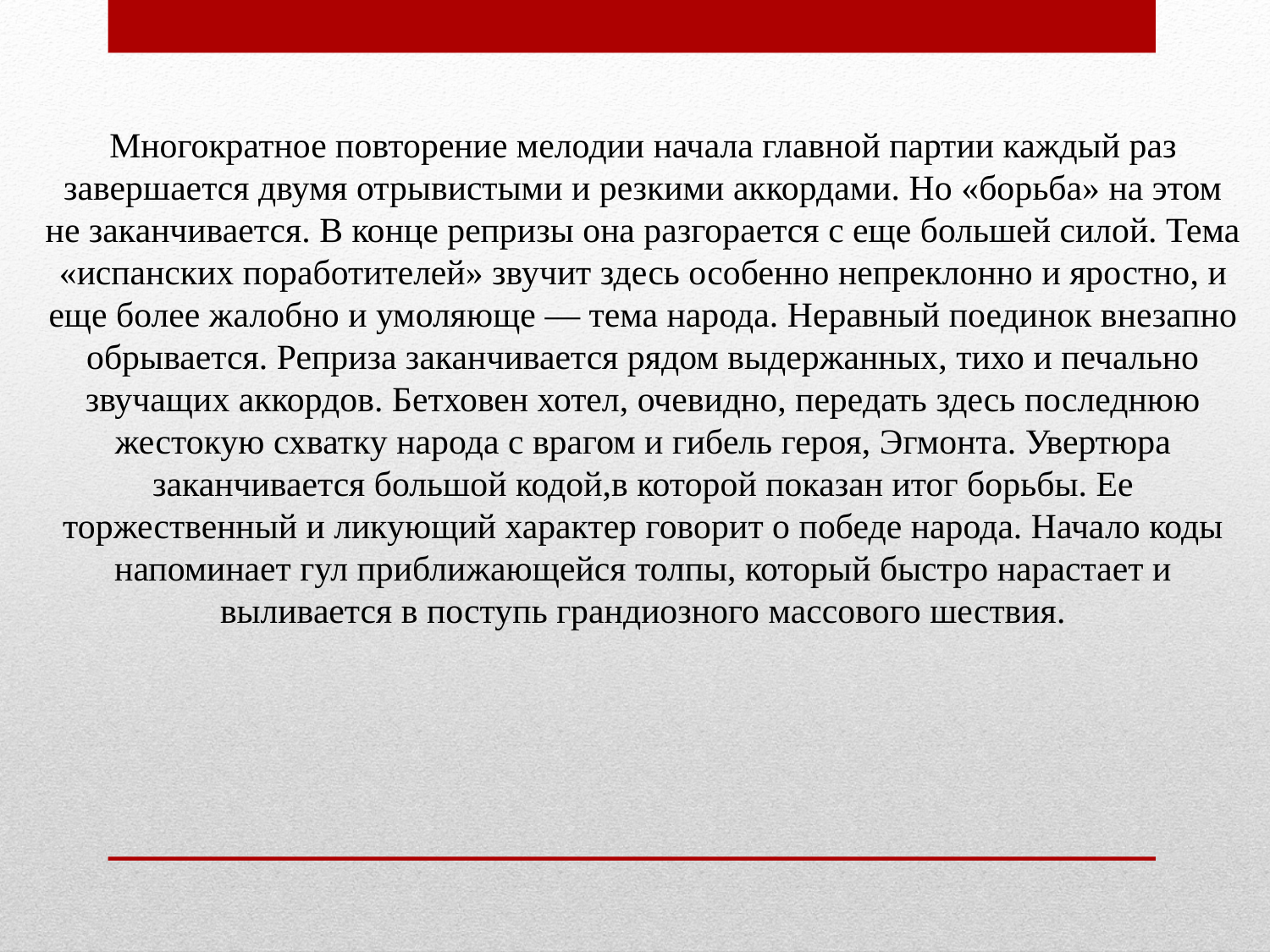

Многократное повторение мелодии начала главной партии каждый раз завершается двумя отрывистыми и резкими аккордами. Но «борьба» на этом не заканчивается. В конце репризы она разгорается с еще большей силой. Тема «испанских поработителей» звучит здесь особенно непреклонно и яростно, и еще более жалобно и умоляюще — тема народа. Неравный поединок внезапно обрывается. Реприза заканчивается рядом выдержанных, тихо и печально звучащих аккордов. Бетховен хотел, очевидно, передать здесь последнюю жестокую схватку народа с врагом и гибель героя, Эгмонта. Увертюра заканчивается большой кодой,в которой показан итог борьбы. Ее торжественный и ликующий характер говорит о победе народа. Начало коды напоминает гул приближающейся толпы, который быстро нарастает и выливается в поступь грандиозного массового шествия.